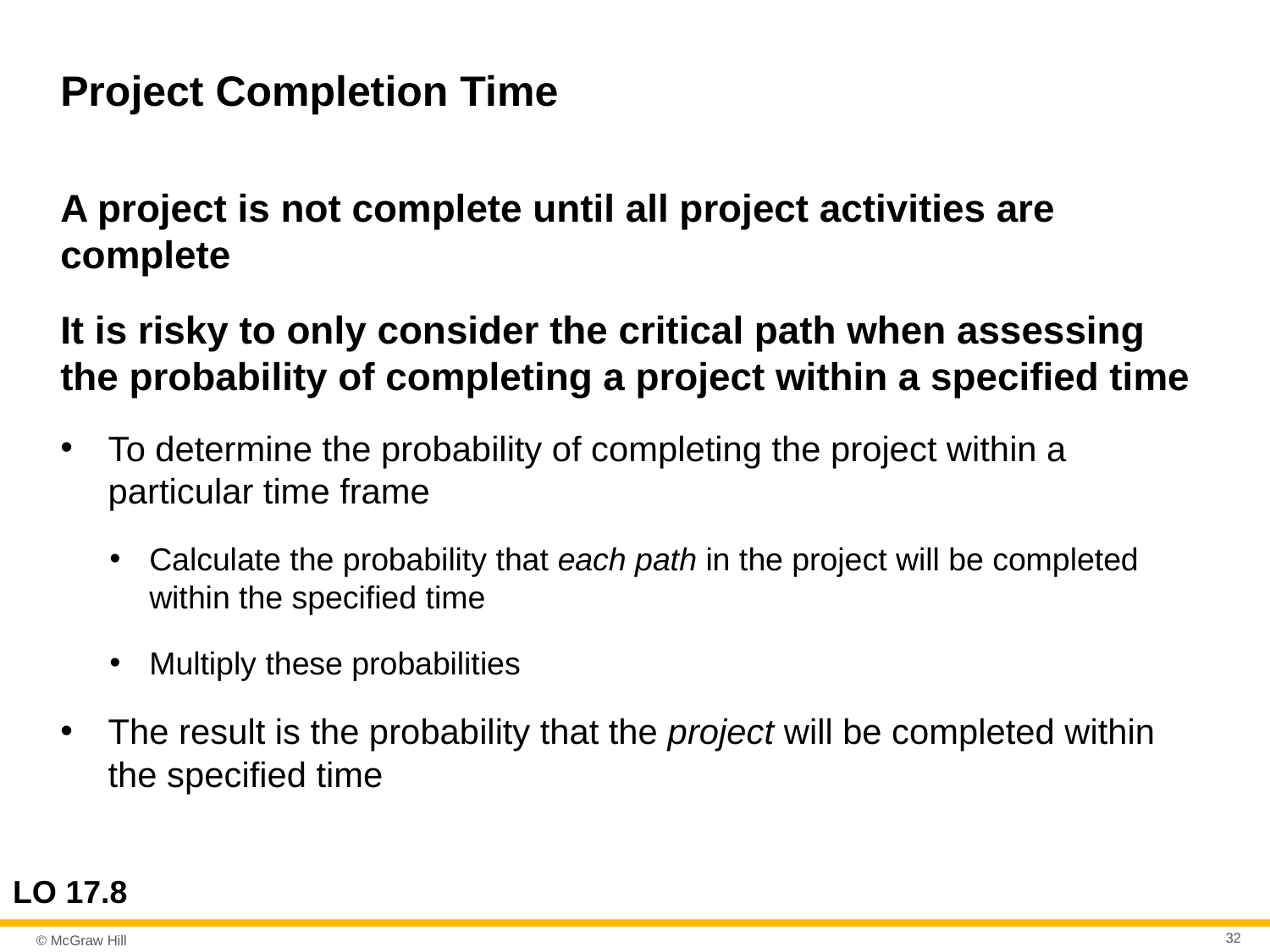

# Project Completion Time
A project is not complete until all project activities are complete
It is risky to only consider the critical path when assessing the probability of completing a project within a specified time
To determine the probability of completing the project within a particular time frame
Calculate the probability that each path in the project will be completed within the specified time
Multiply these probabilities
The result is the probability that the project will be completed within the specified time
LO 17.8